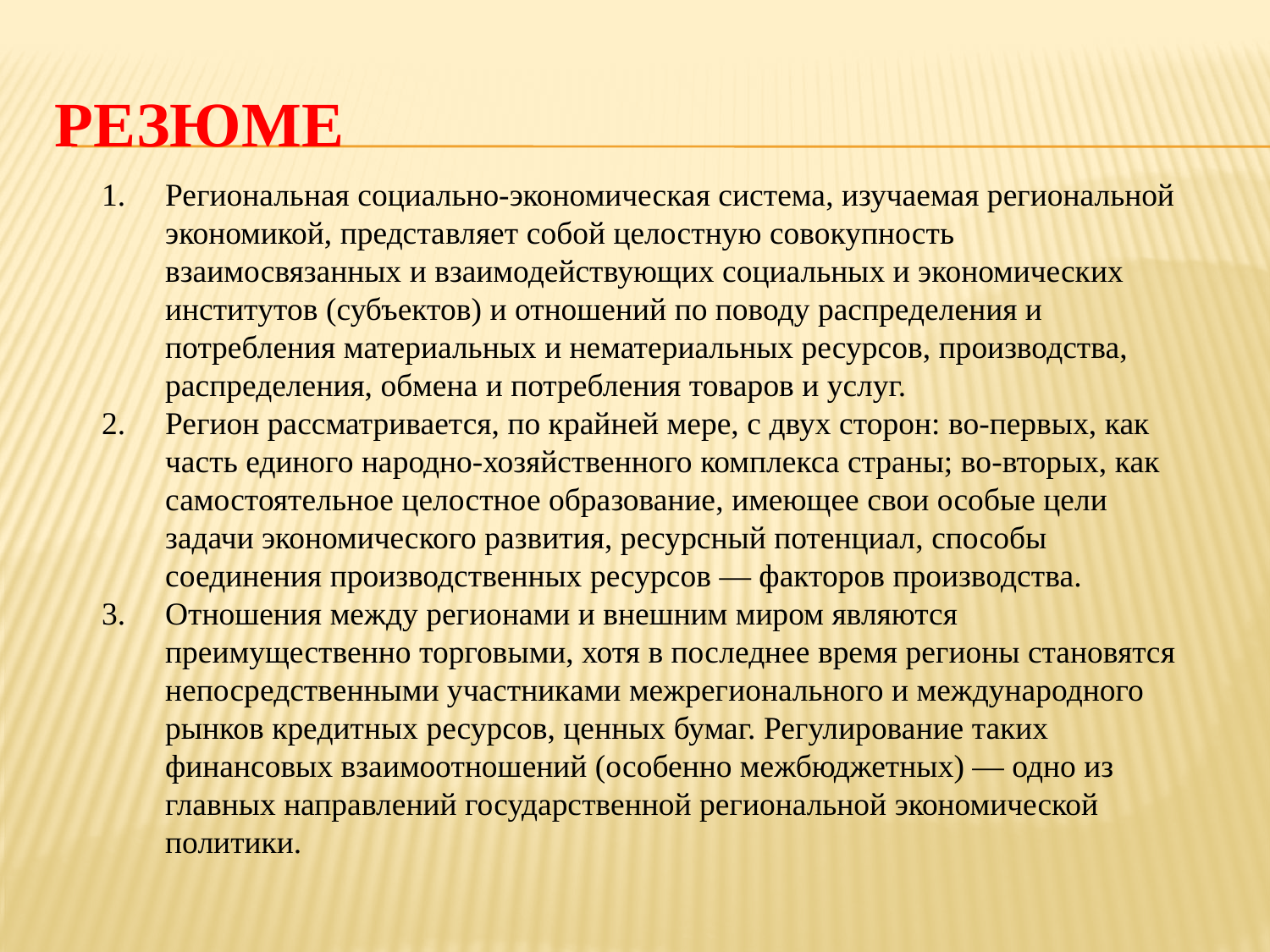

# резюме
Региональная социально-экономическая система, изучаемая региональной экономикой, представляет собой целостную совокупность взаимосвязанных и взаимодействующих социальных и экономических институтов (субъектов) и отношений по поводу распределения и потребления материальных и нематериальных ресурсов, производства, распределения, обмена и потребления товаров и услуг.
Регион рассматривается, по крайней мере, с двух сторон: во-первых, как часть единого народно-хозяйственного комплекса страны; во-вторых, как самостоятельное целостное образование, имеющее свои особые цели задачи экономического развития, ресурсный потенциал, способы соединения производственных ресурсов — факторов производства.
Отношения между регионами и внешним миром являются преимущественно торговыми, хотя в последнее время регионы становятся непосредственными участниками межрегионального и международного рынков кредитных ресурсов, ценных бумаг. Регулирование таких финансовых взаимоотношений (особенно межбюджетных) — одно из главных направлений государственной региональной экономической политики.